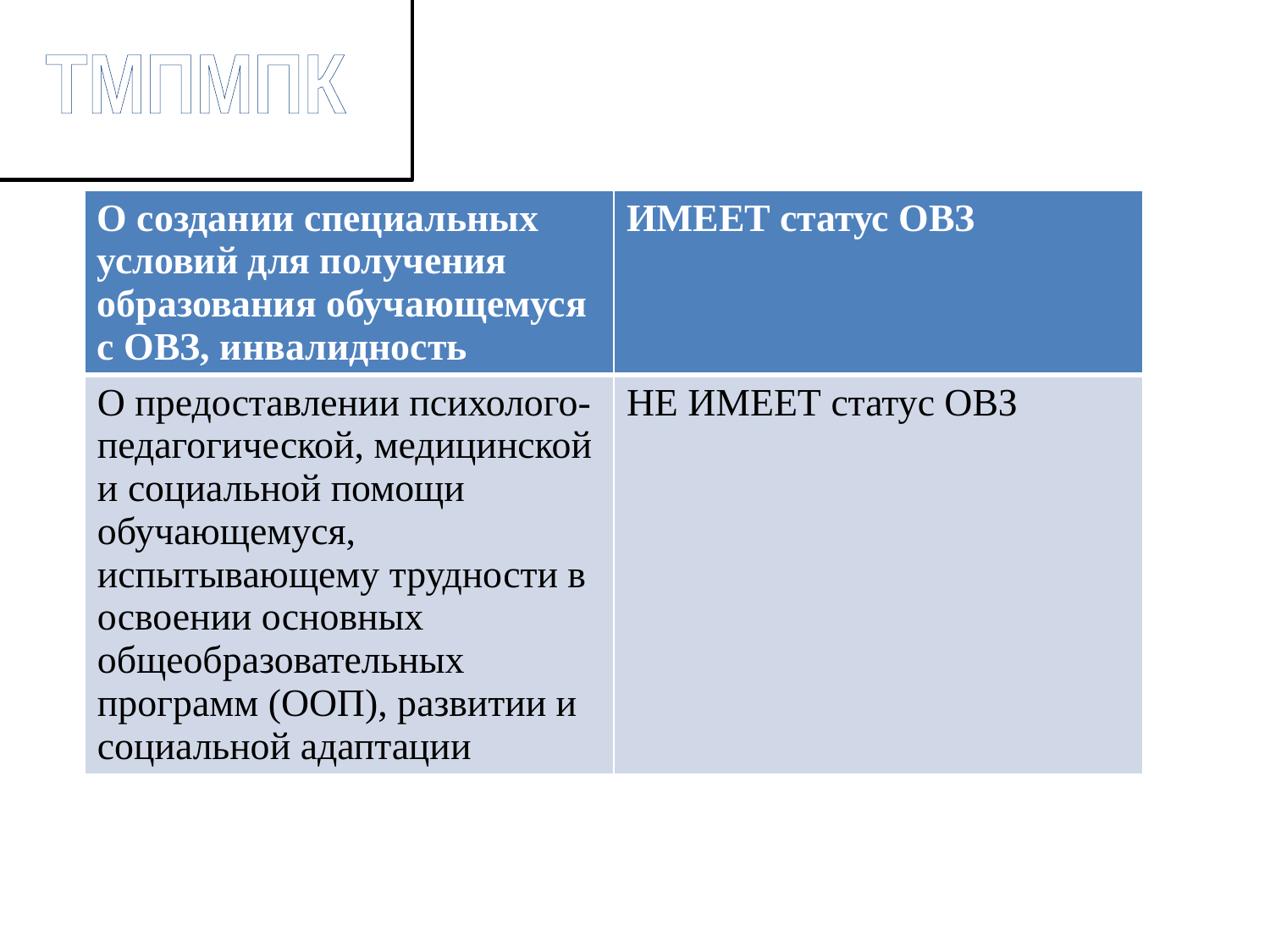

ТМПМПК
#
| О создании специальных условий для получения образования обучающемуся с ОВЗ, инвалидность | ИМЕЕТ статус ОВЗ |
| --- | --- |
| О предоставлении психолого-педагогической, медицинской и социальной помощи обучающемуся, испытывающему трудности в освоении основных общеобразовательных программ (ООП), развитии и социальной адаптации | НЕ ИМЕЕТ статус ОВЗ |